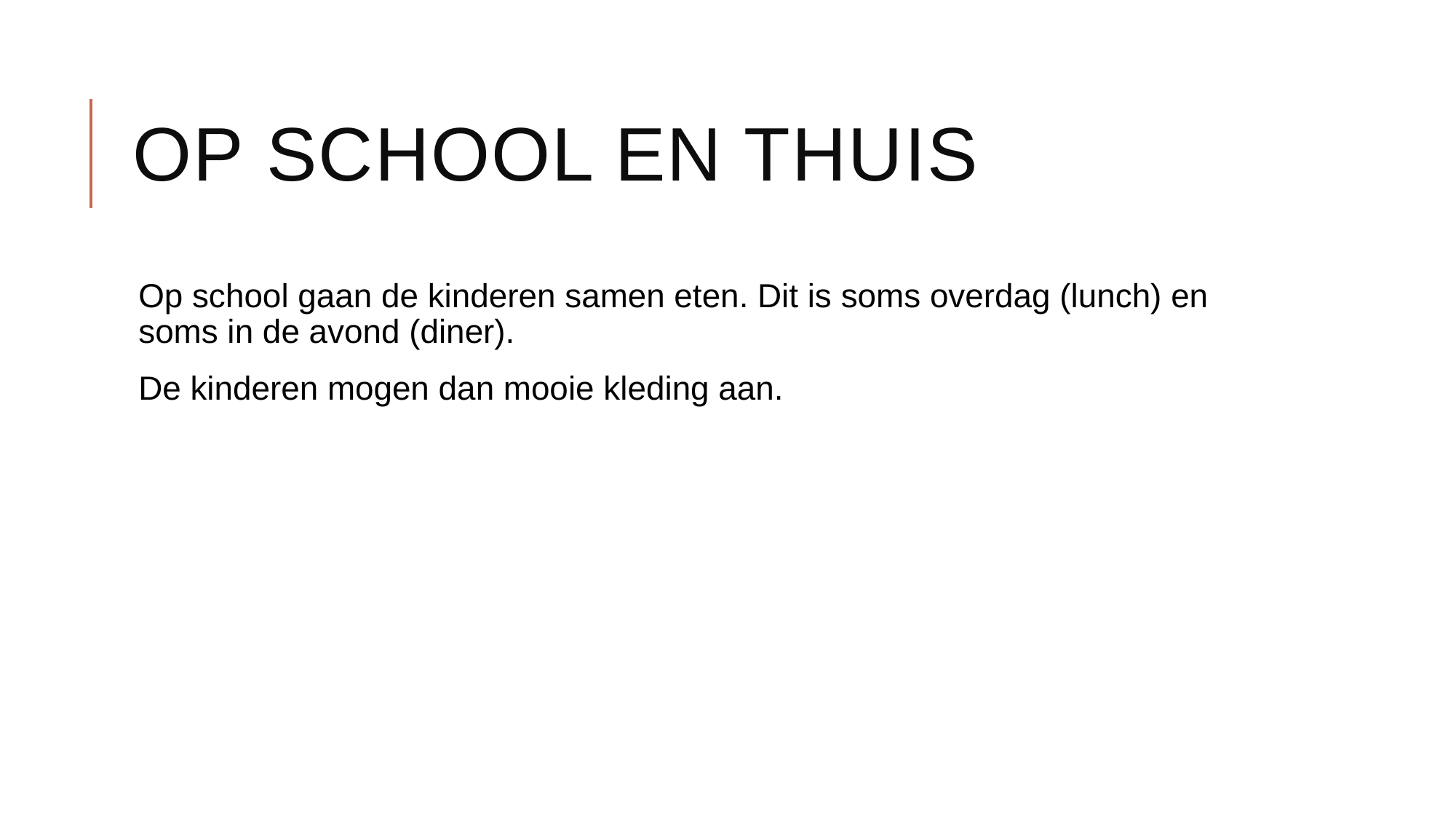

# Op school en thuis
Op school gaan de kinderen samen eten. Dit is soms overdag (lunch) en soms in de avond (diner).
De kinderen mogen dan mooie kleding aan.